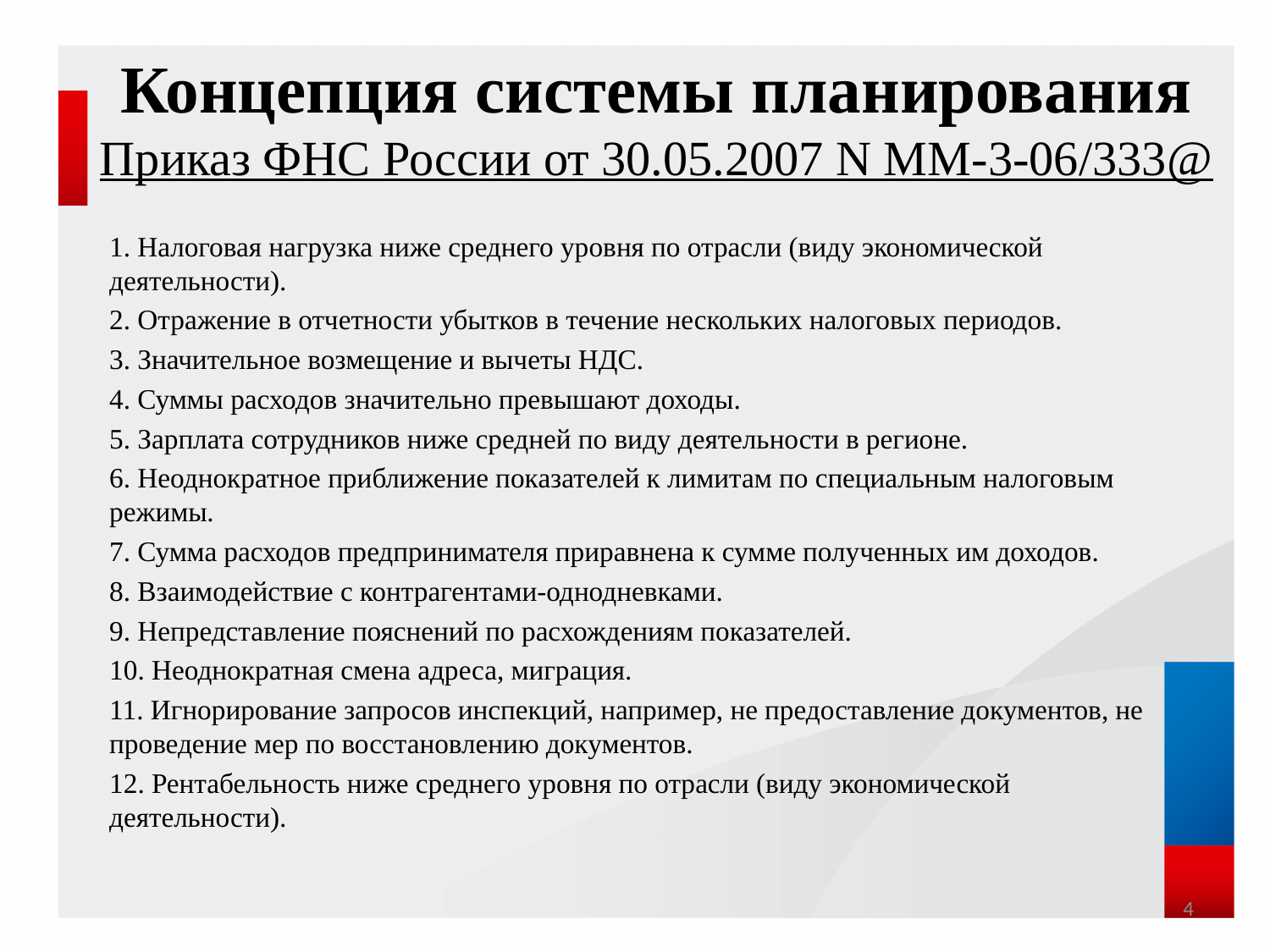

# Концепция системы планирования Приказ ФНС России от 30.05.2007 N ММ-3-06/333@
1. Налоговая нагрузка ниже среднего уровня по отрасли (виду экономической деятельности).
2. Отражение в отчетности убытков в течение нескольких налоговых периодов.
3. Значительное возмещение и вычеты НДС.
4. Суммы расходов значительно превышают доходы.
5. Зарплата сотрудников ниже средней по виду деятельности в регионе.
6. Неоднократное приближение показателей к лимитам по специальным налоговым режимы.
7. Сумма расходов предпринимателя приравнена к сумме полученных им доходов.
8. Взаимодействие с контрагентами-однодневками.
9. Непредставление пояснений по расхождениям показателей.
10. Неоднократная смена адреса, миграция.
11. Игнорирование запросов инспекций, например, не предоставление документов, не проведение мер по восстановлению документов.
12. Рентабельность ниже среднего уровня по отрасли (виду экономической деятельности).

4